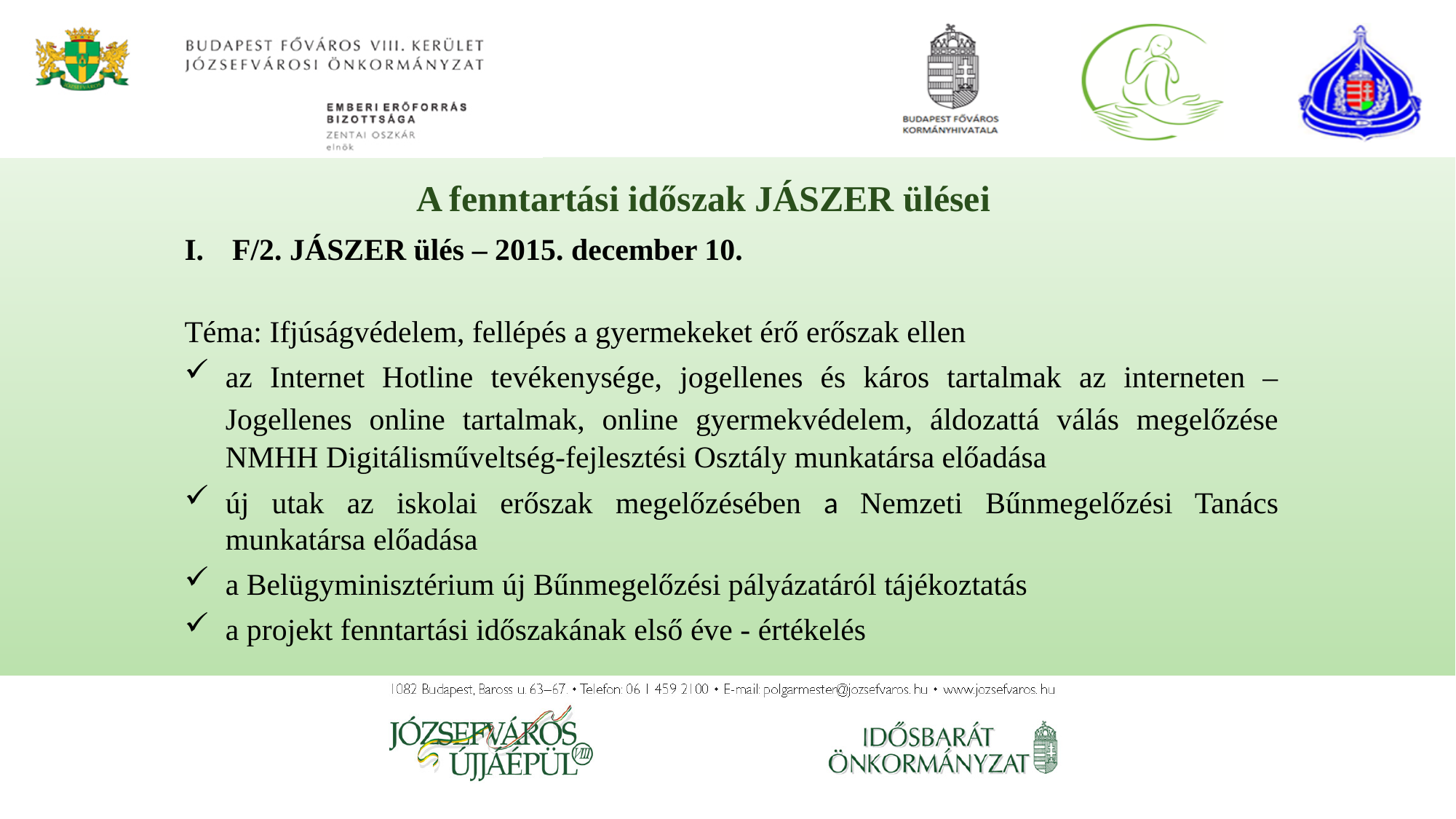

A fenntartási időszak JÁSZER ülései
F/2. JÁSZER ülés – 2015. december 10.

Téma: Ifjúságvédelem, fellépés a gyermekeket érő erőszak ellen
az Internet Hotline tevékenysége, jogellenes és káros tartalmak az interneten – Jogellenes online tartalmak, online gyermekvédelem, áldozattá válás megelőzése NMHH Digitálisműveltség-fejlesztési Osztály munkatársa előadása
új utak az iskolai erőszak megelőzésében a Nemzeti Bűnmegelőzési Tanács munkatársa előadása
a Belügyminisztérium új Bűnmegelőzési pályázatáról tájékoztatás
a projekt fenntartási időszakának első éve - értékelés